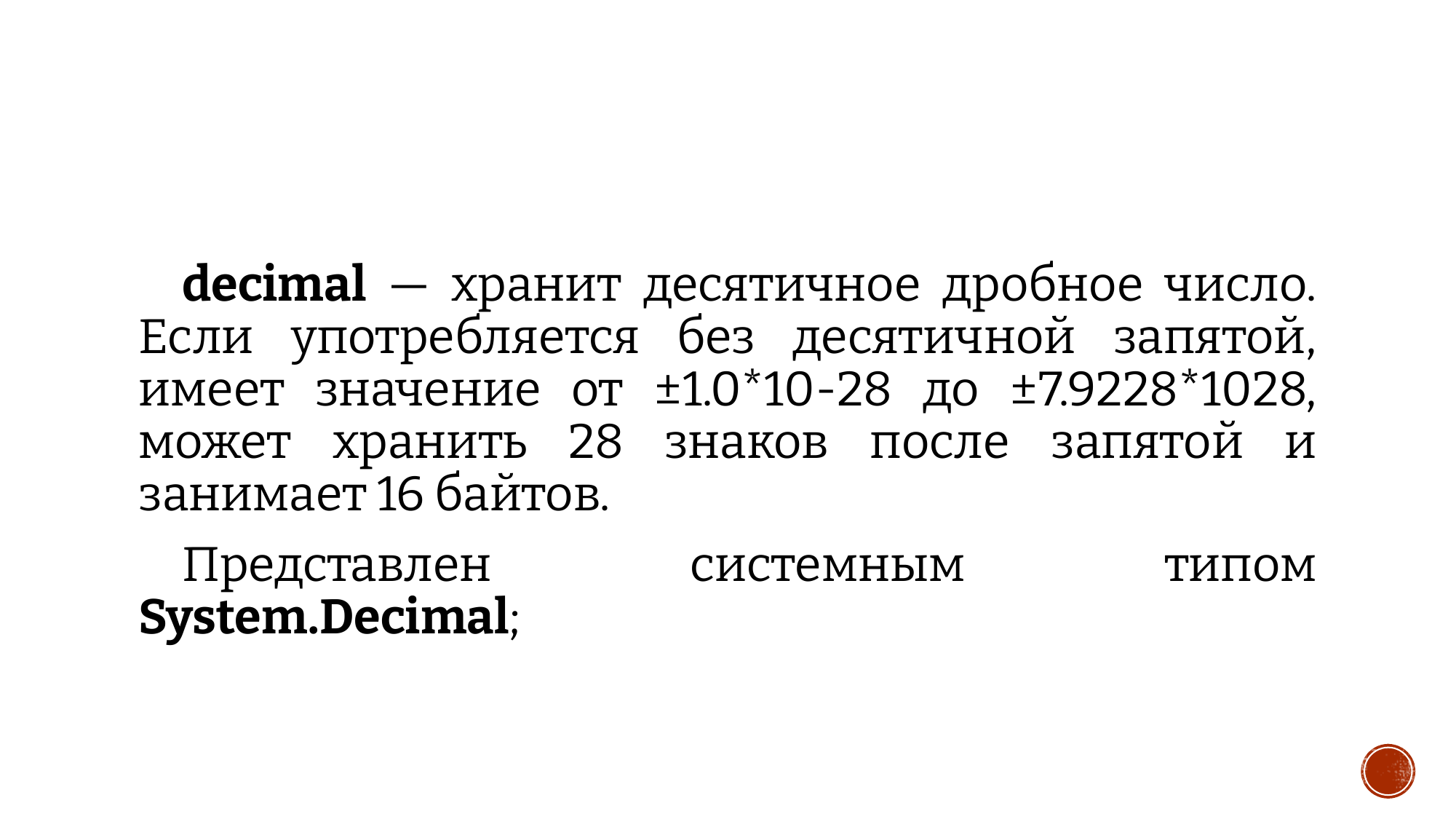

#
decimal — хранит десятичное дробное число. Если употребляется без десятичной запятой, имеет значение от ±1.0*10-28 до ±7.9228*1028, может хранить 28 знаков после запятой и занимает 16 байтов.
Представлен системным типом System.Decimal;